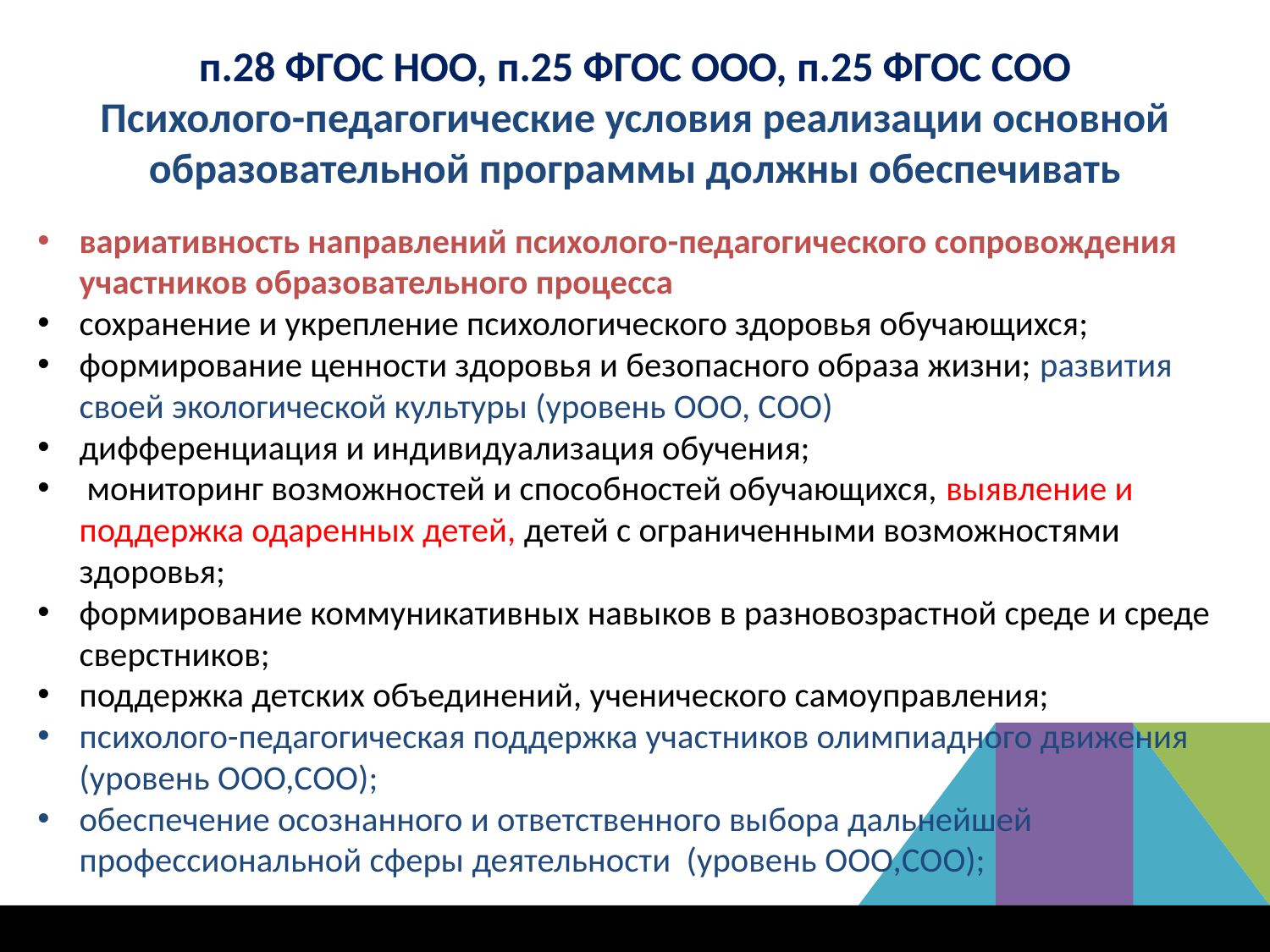

# п.28 ФГОС НОО, п.25 ФГОС ООО, п.25 ФГОС СОО Психолого-педагогические условия реализации основной образовательной программы должны обеспечивать
вариативность направлений психолого-педагогического сопровождения участников образовательного процесса
сохранение и укрепление психологического здоровья обучающихся;
формирование ценности здоровья и безопасного образа жизни; развития своей экологической культуры (уровень ООО, СОО)
дифференциация и индивидуализация обучения;
 мониторинг возможностей и способностей обучающихся, выявление и поддержка одаренных детей, детей с ограниченными возможностями здоровья;
формирование коммуникативных навыков в разновозрастной среде и среде сверстников;
поддержка детских объединений, ученического самоуправления;
психолого-педагогическая поддержка участников олимпиадного движения (уровень ООО,СОО);
обеспечение осознанного и ответственного выбора дальнейшей профессиональной сферы деятельности  (уровень ООО,СОО);